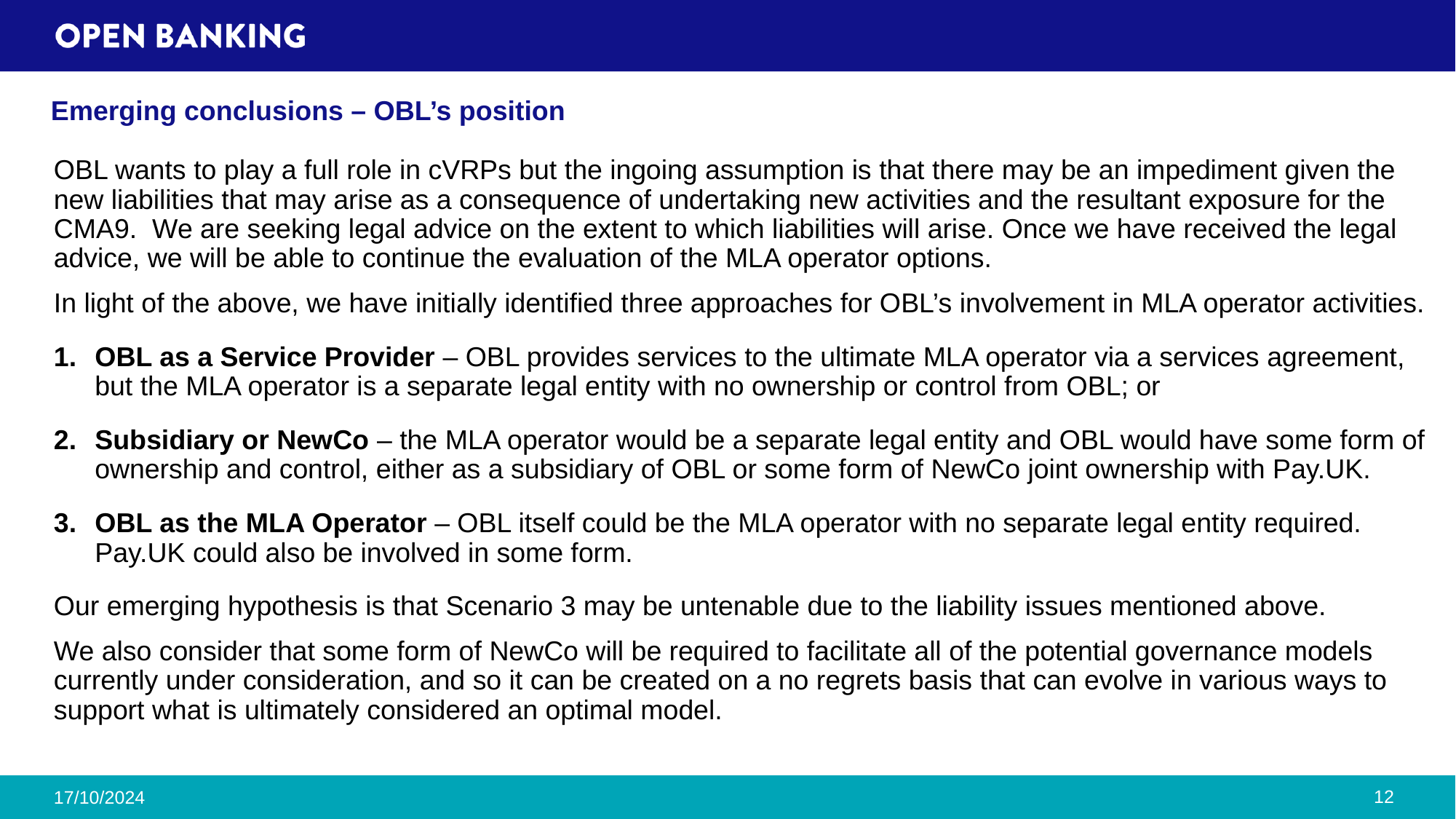

# Emerging conclusions – OBL’s position
OBL wants to play a full role in cVRPs but the ingoing assumption is that there may be an impediment given the new liabilities that may arise as a consequence of undertaking new activities and the resultant exposure for the CMA9.  We are seeking legal advice on the extent to which liabilities will arise. Once we have received the legal advice, we will be able to continue the evaluation of the MLA operator options.
In light of the above, we have initially identified three approaches for OBL’s involvement in MLA operator activities.
OBL as a Service Provider – OBL provides services to the ultimate MLA operator via a services agreement, but the MLA operator is a separate legal entity with no ownership or control from OBL; or
Subsidiary or NewCo – the MLA operator would be a separate legal entity and OBL would have some form of ownership and control, either as a subsidiary of OBL or some form of NewCo joint ownership with Pay.UK.
OBL as the MLA Operator – OBL itself could be the MLA operator with no separate legal entity required. Pay.UK could also be involved in some form.
Our emerging hypothesis is that Scenario 3 may be untenable due to the liability issues mentioned above.
We also consider that some form of NewCo will be required to facilitate all of the potential governance models currently under consideration, and so it can be created on a no regrets basis that can evolve in various ways to support what is ultimately considered an optimal model.

12
17/10/2024